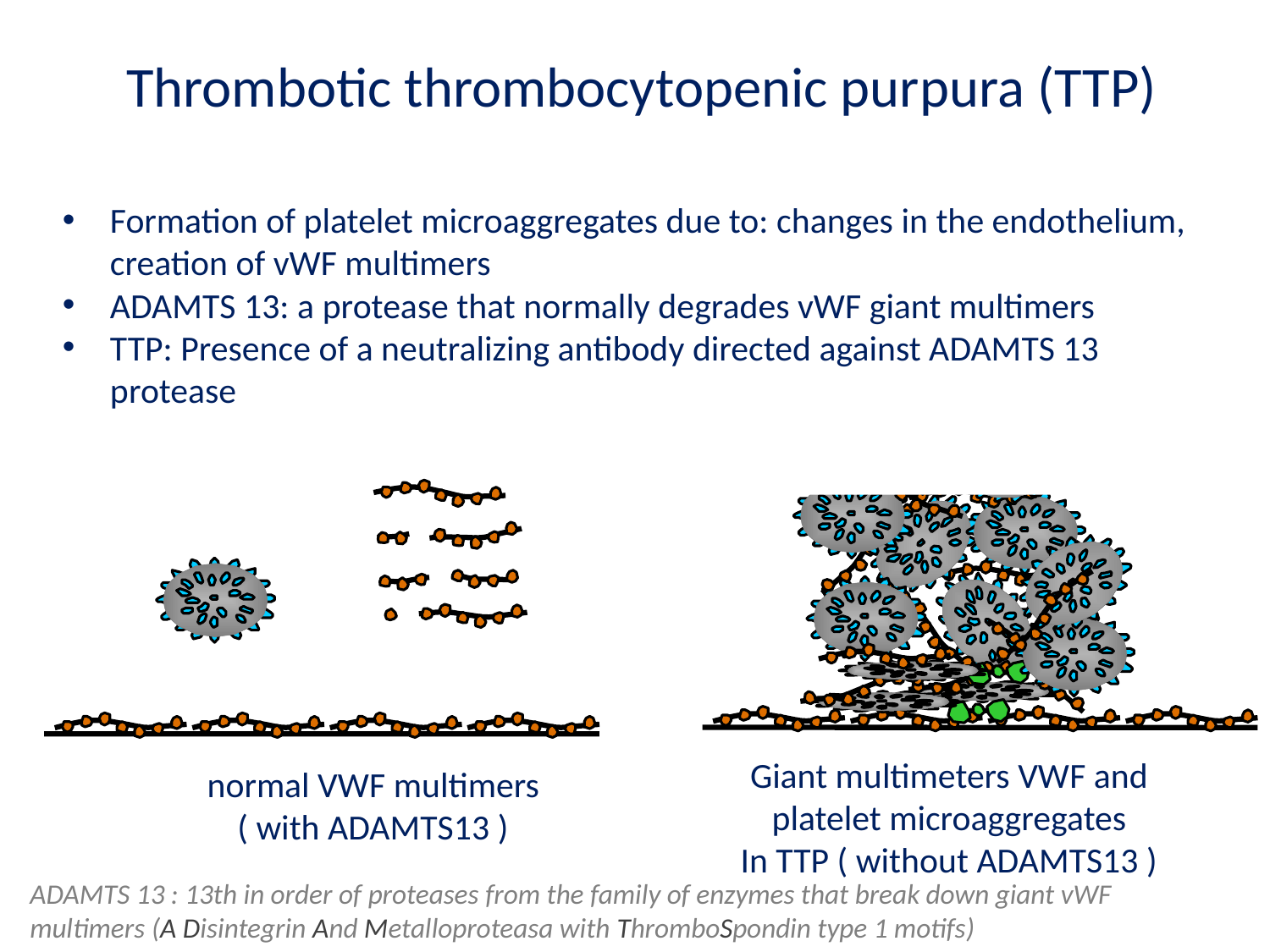

Thrombotic thrombocytopenic purpura (TTP)
Formation of platelet microaggregates due to: changes in the endothelium, creation of vWF multimers
ADAMTS 13: a protease that normally degrades vWF giant multimers
TTP: Presence of a neutralizing antibody directed against ADAMTS 13 protease

Giant multimeters VWF and
platelet microaggregates
In TTP ( without ADAMTS13 )

normal VWF multimers
( with ADAMTS13 )

ADAMTS 13 : 13th in order of proteases from the family of enzymes that break down giant vWF multimers (A Disintegrin And Metalloproteasa with ThromboSpondin type 1 motifs)